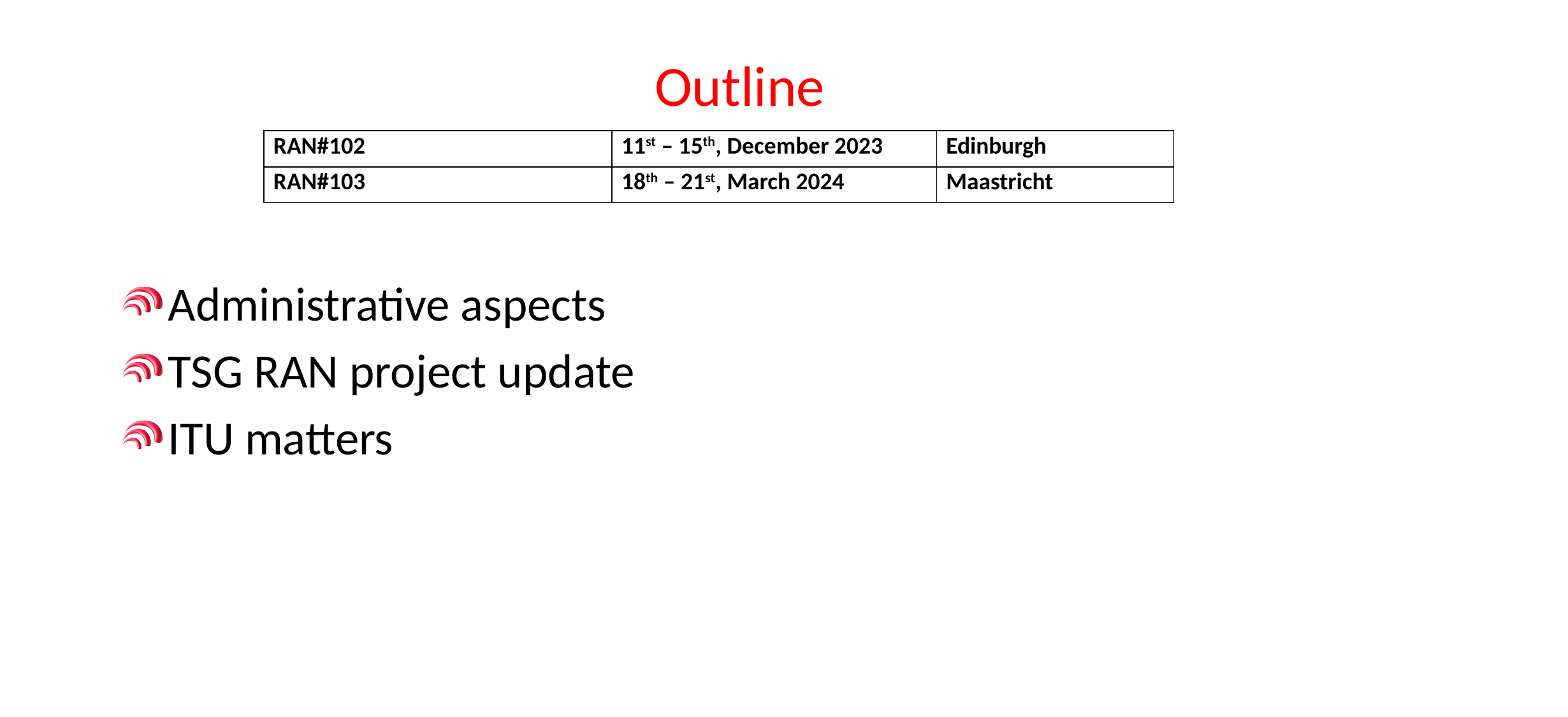

# Outline
| RAN#102 | 11st – 15th, December 2023 | Edinburgh |
| --- | --- | --- |
| RAN#103 | 18th – 21st, March 2024 | Maastricht |
Administrative aspects
TSG RAN project update
ITU matters